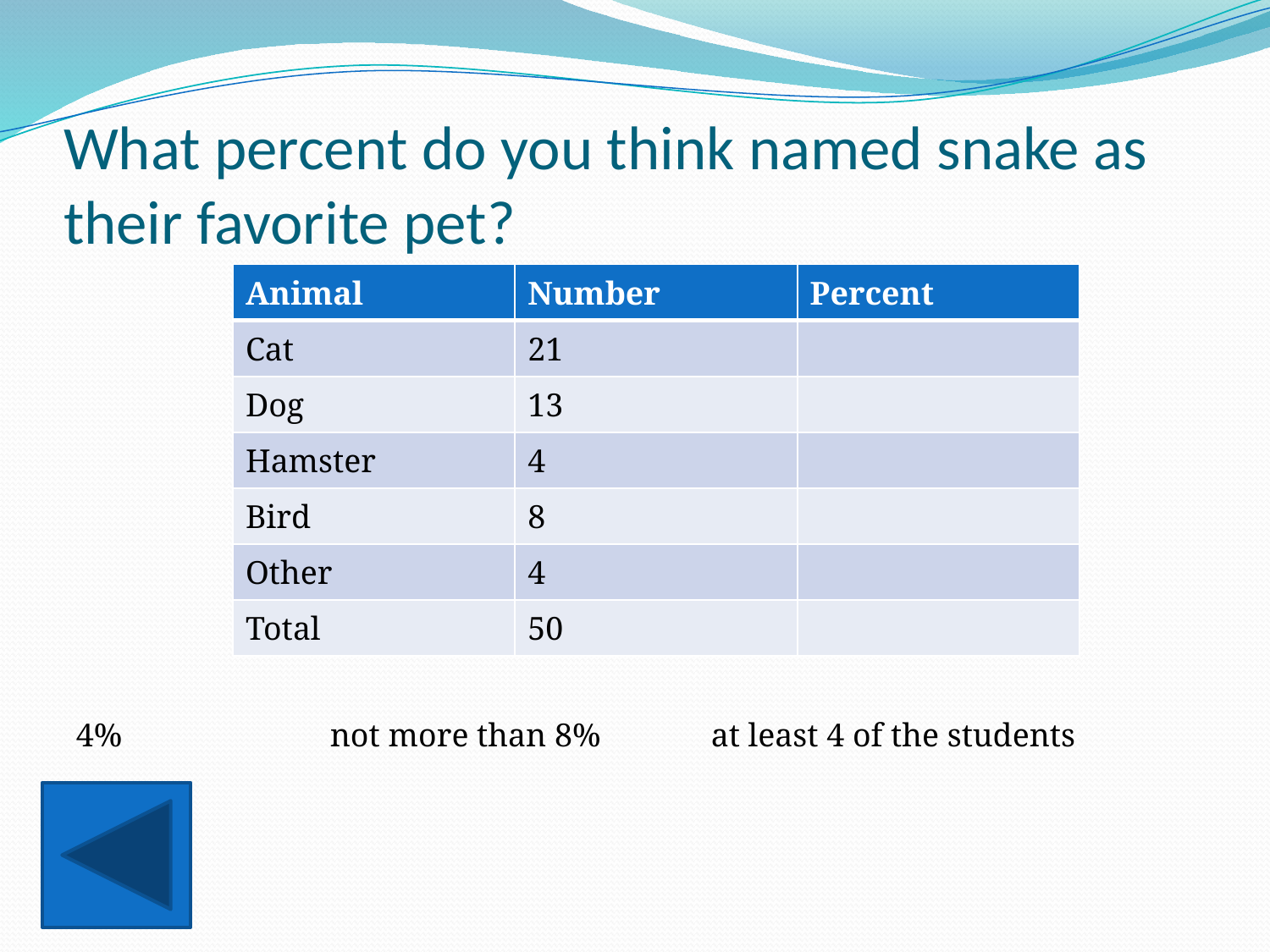

# What percent do you think named snake as their favorite pet?
| Animal | Number | Percent |
| --- | --- | --- |
| Cat | 21 |  |
| Dog | 13 |  |
| Hamster | 4 |  |
| Bird | 8 |  |
| Other | 4 |  |
| Total | 50 |  |
4%    		not more than 8% 	at least 4 of the students